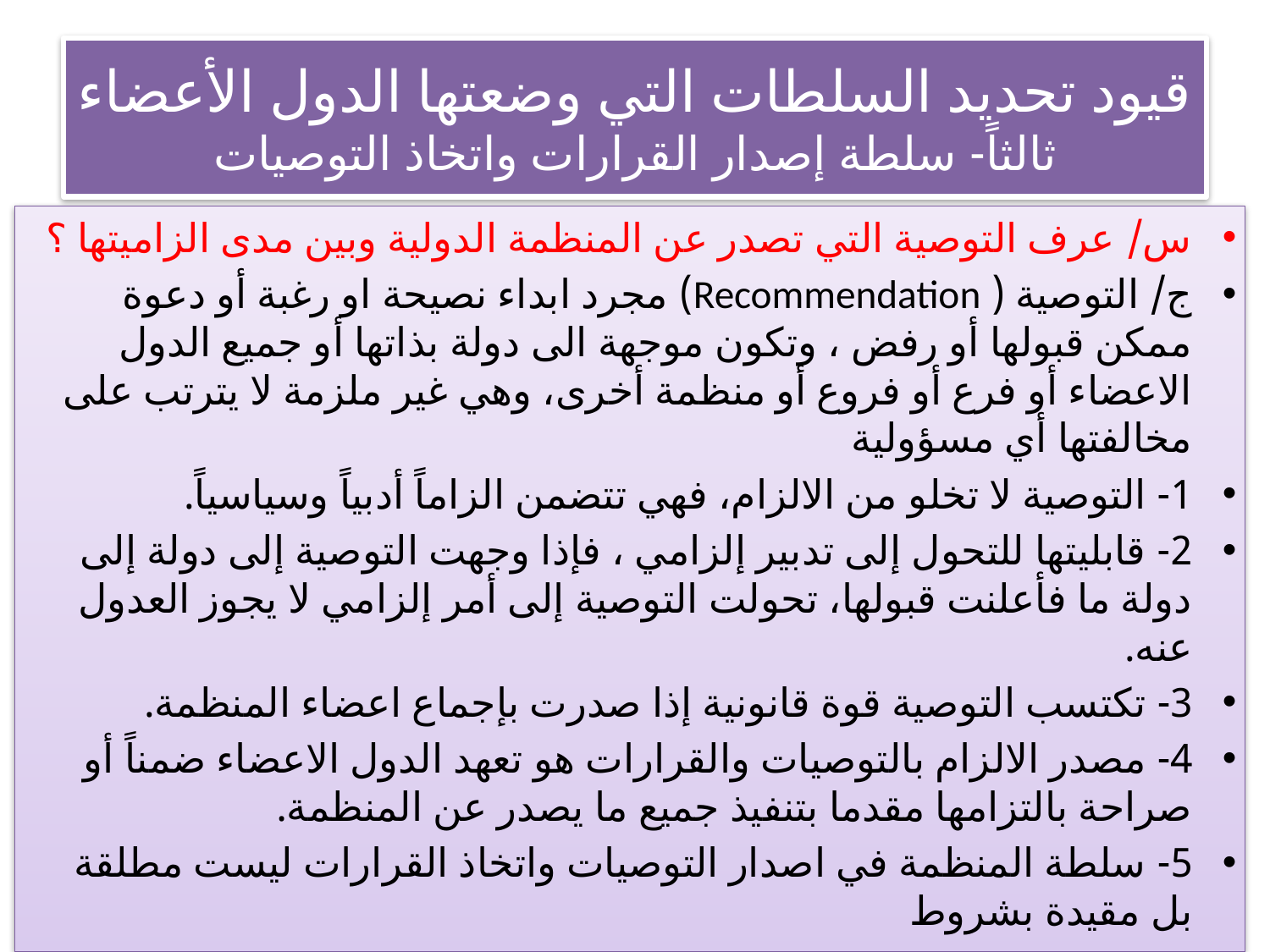

# قيود تحديد السلطات التي وضعتها الدول الأعضاء ثالثاً- سلطة إصدار القرارات واتخاذ التوصيات
س/ عرف التوصية التي تصدر عن المنظمة الدولية وبين مدى الزاميتها ؟
ج/ التوصية ( Recommendation) مجرد ابداء نصيحة او رغبة أو دعوة ممكن قبولها أو رفض ، وتكون موجهة الى دولة بذاتها أو جميع الدول الاعضاء أو فرع أو فروع أو منظمة أخرى، وهي غير ملزمة لا يترتب على مخالفتها أي مسؤولية
1- التوصية لا تخلو من الالزام، فهي تتضمن الزاماً أدبياً وسياسياً.
2- قابليتها للتحول إلى تدبير إلزامي ، فإذا وجهت التوصية إلى دولة إلى دولة ما فأعلنت قبولها، تحولت التوصية إلى أمر إلزامي لا يجوز العدول عنه.
3- تكتسب التوصية قوة قانونية إذا صدرت بإجماع اعضاء المنظمة.
4- مصدر الالزام بالتوصيات والقرارات هو تعهد الدول الاعضاء ضمناً أو صراحة بالتزامها مقدما بتنفيذ جميع ما يصدر عن المنظمة.
5- سلطة المنظمة في اصدار التوصيات واتخاذ القرارات ليست مطلقة بل مقيدة بشروط